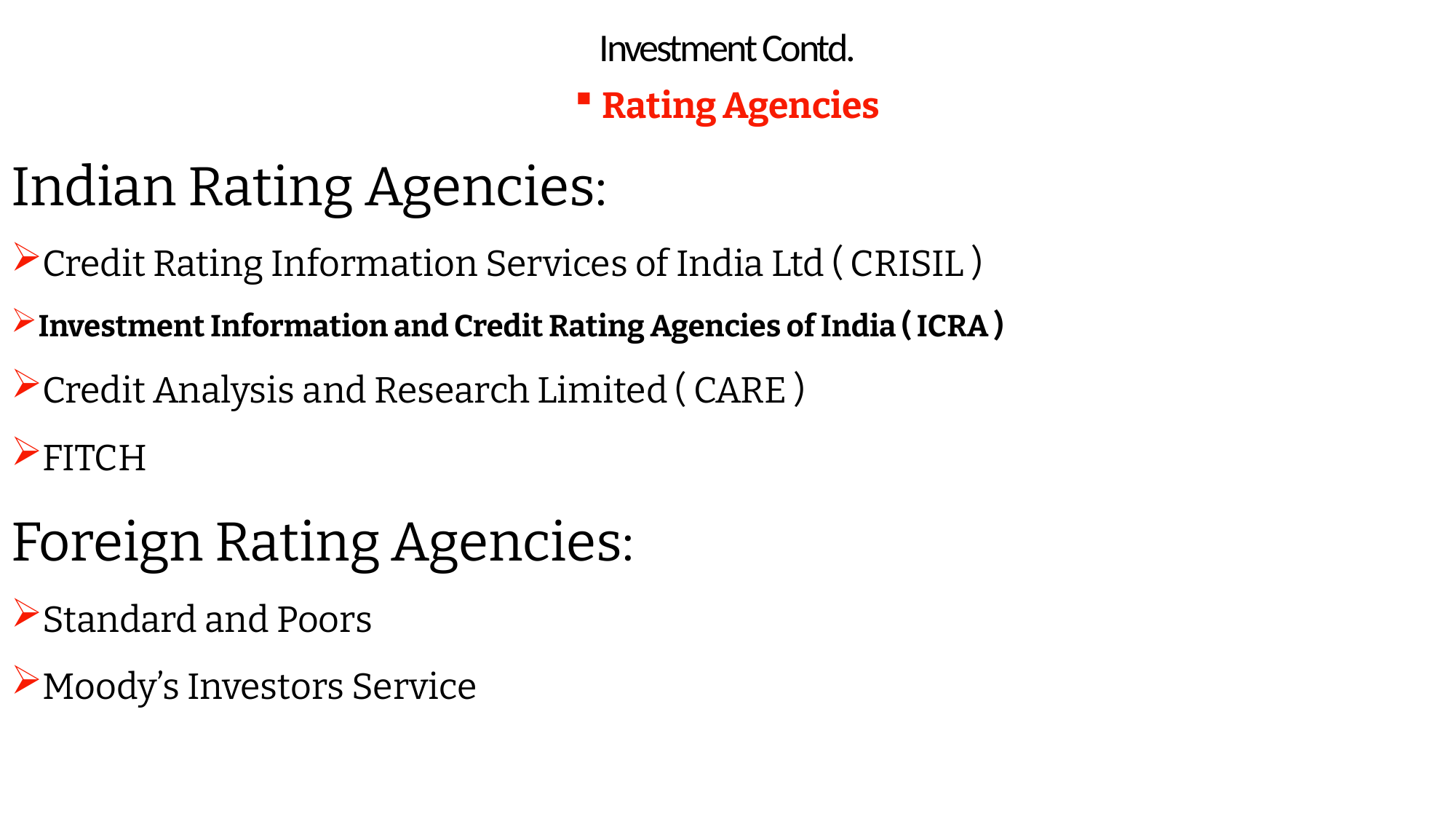

Investment Contd.
Rating Agencies

Indian Rating Agencies:
Credit Rating Information Services of India Ltd ( CRISIL )
Investment Information and Credit Rating Agencies of India ( ICRA )
Credit Analysis and Research Limited ( CARE )
FITCH
Foreign Rating Agencies:
Standard and Poors
Moody’s Investors Service